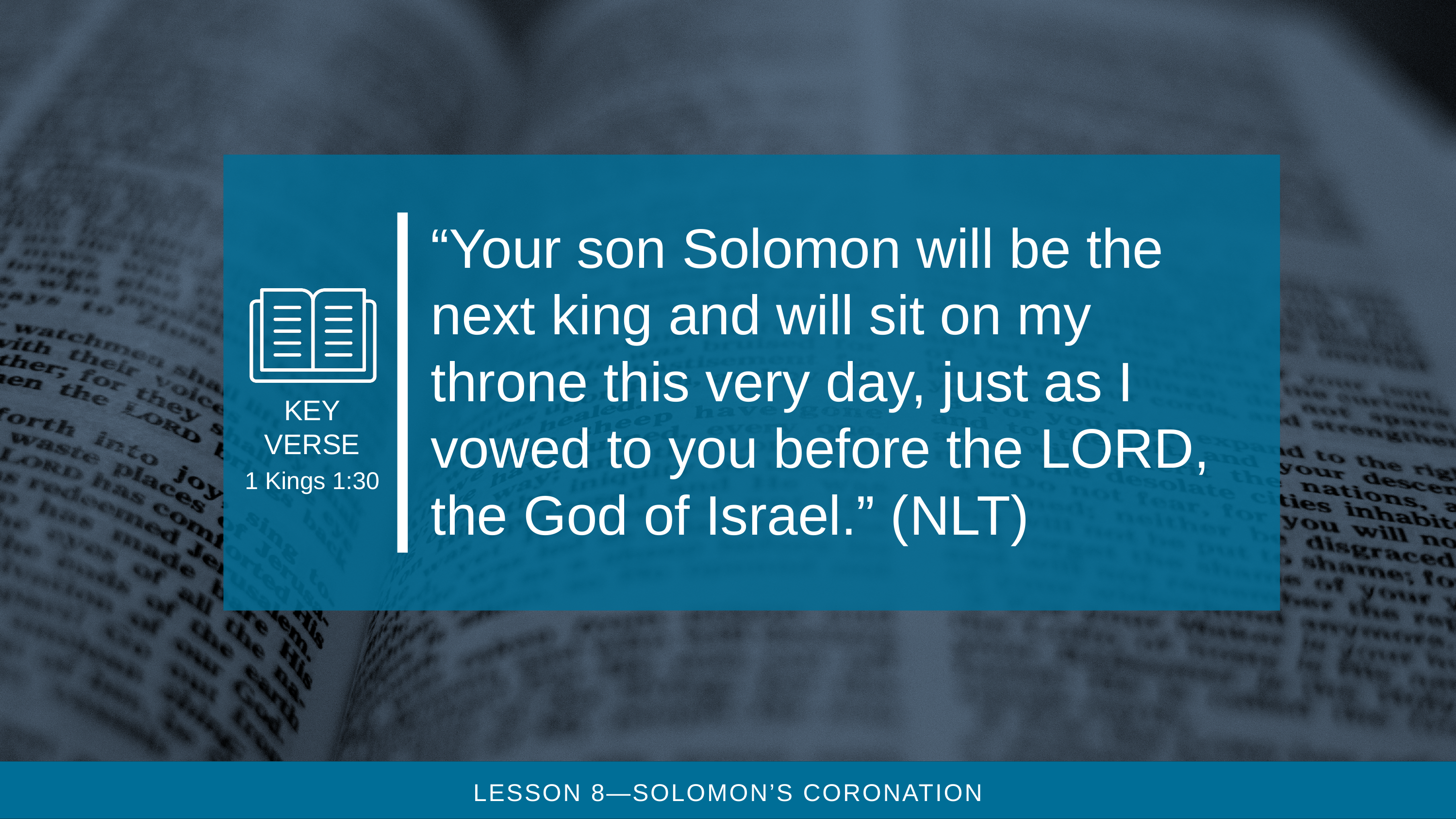

“Your son Solomon will be the next king and will sit on my throne this very day, just as I vowed to you before the Lord, the God of Israel.” (nlt)